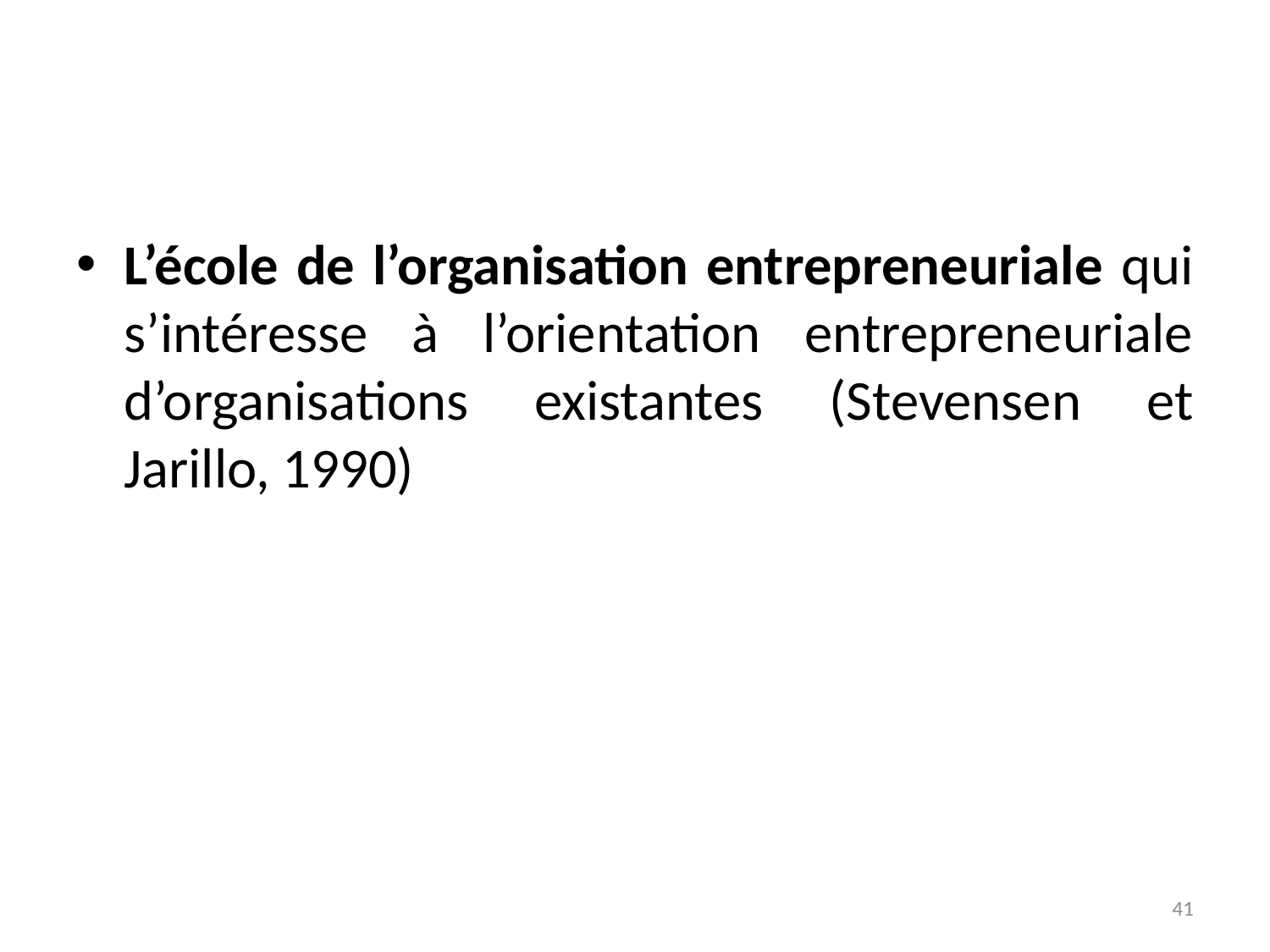

#
L’école de l’organisation entrepreneuriale qui s’intéresse à l’orientation entrepreneuriale d’organisations existantes (Stevensen et Jarillo, 1990)
41